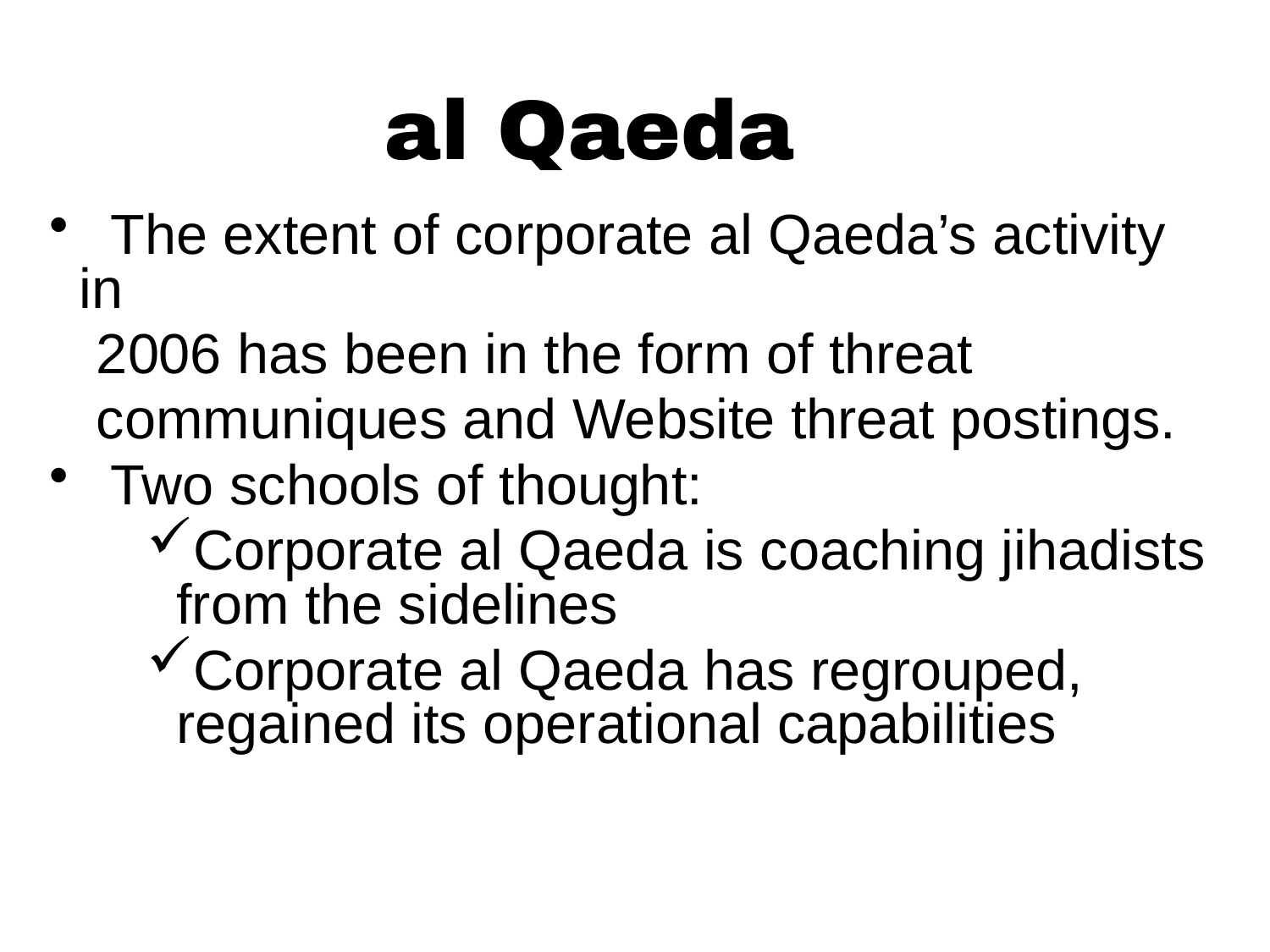

al Qaeda
  The extent of corporate al Qaeda’s activity in
   2006 has been in the form of threat
   communiques and Website threat postings.
  Two schools of thought:
Corporate al Qaeda is coaching jihadists from the sidelines
Corporate al Qaeda has regrouped, regained its operational capabilities